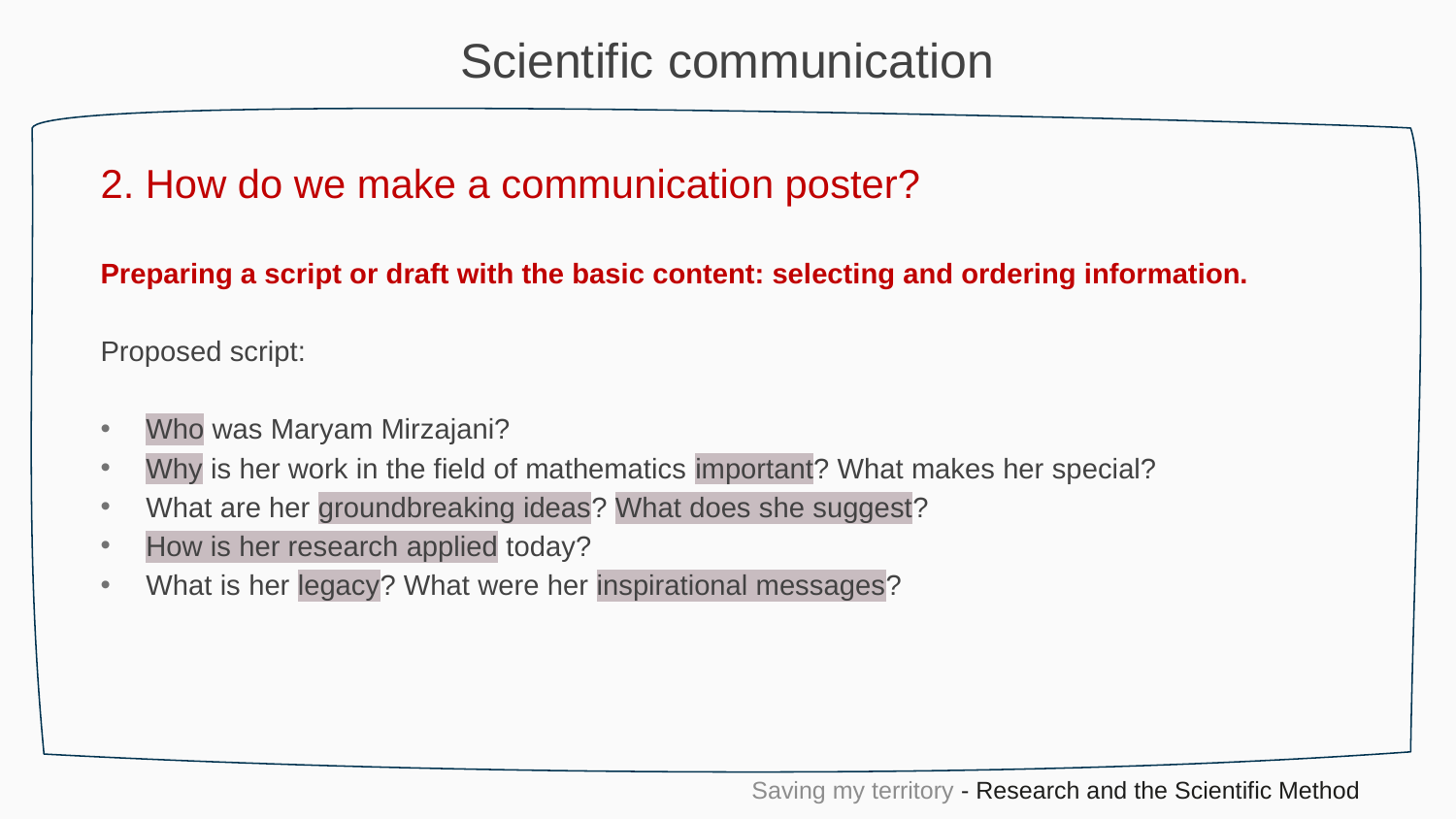

Scientific communication

2. How do we make a communication poster?

Preparing a script or draft with the basic content: selecting and ordering information.

Proposed script:

Who was Maryam Mirzajani?
Why is her work in the field of mathematics important? What makes her special?
What are her groundbreaking ideas? What does she suggest?
How is her research applied today?
What is her legacy? What were her inspirational messages?
Saving my territory - Research and the Scientific Method